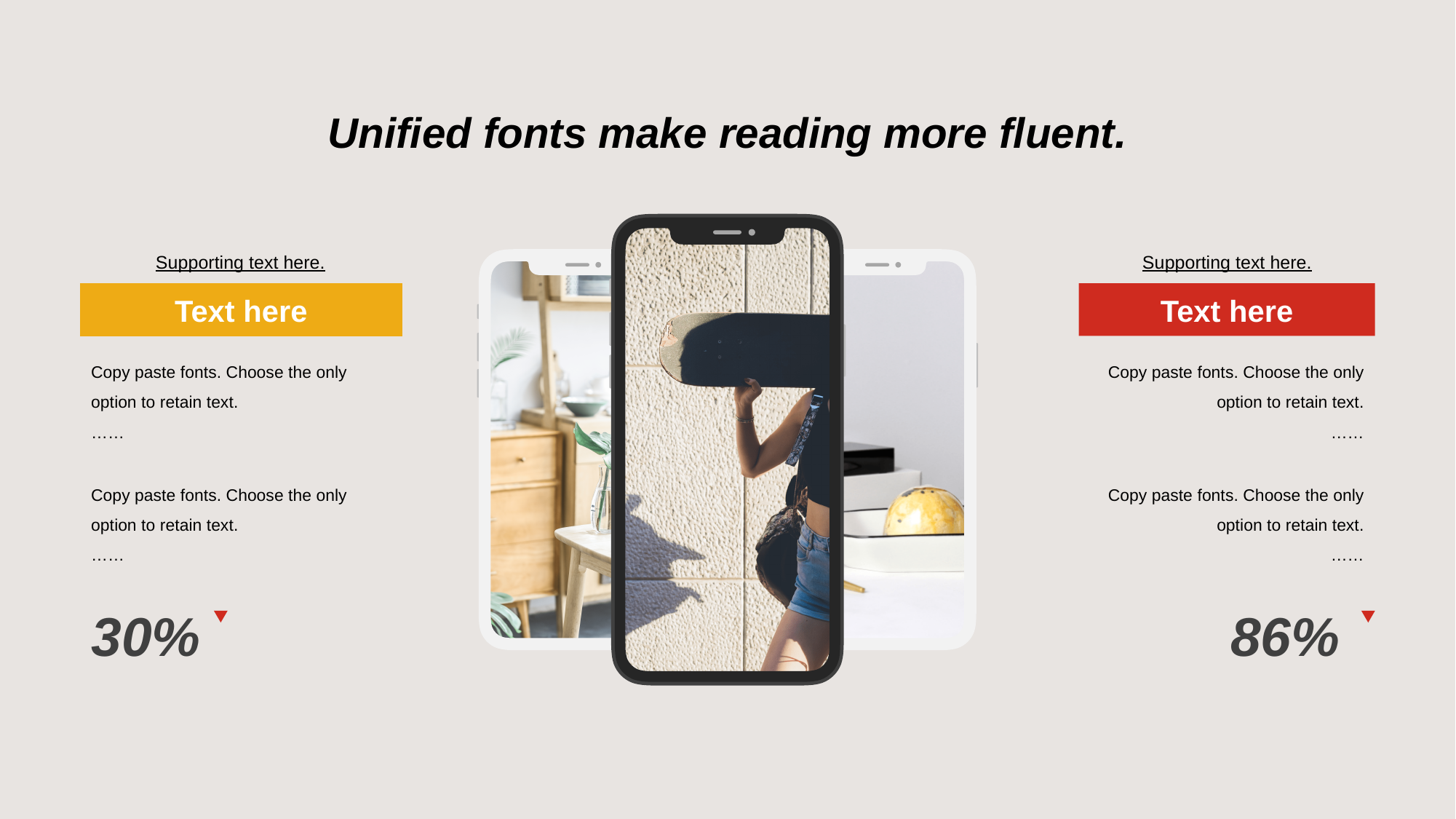

Unified fonts make reading more fluent.

Supporting text here.
Supporting text here.

Text here
Text here

Copy paste fonts. Choose the only option to retain text.
……
Copy paste fonts. Choose the only option to retain text.
……
Copy paste fonts. Choose the only option to retain text.
……
Copy paste fonts. Choose the only option to retain text.
……
30%
86%